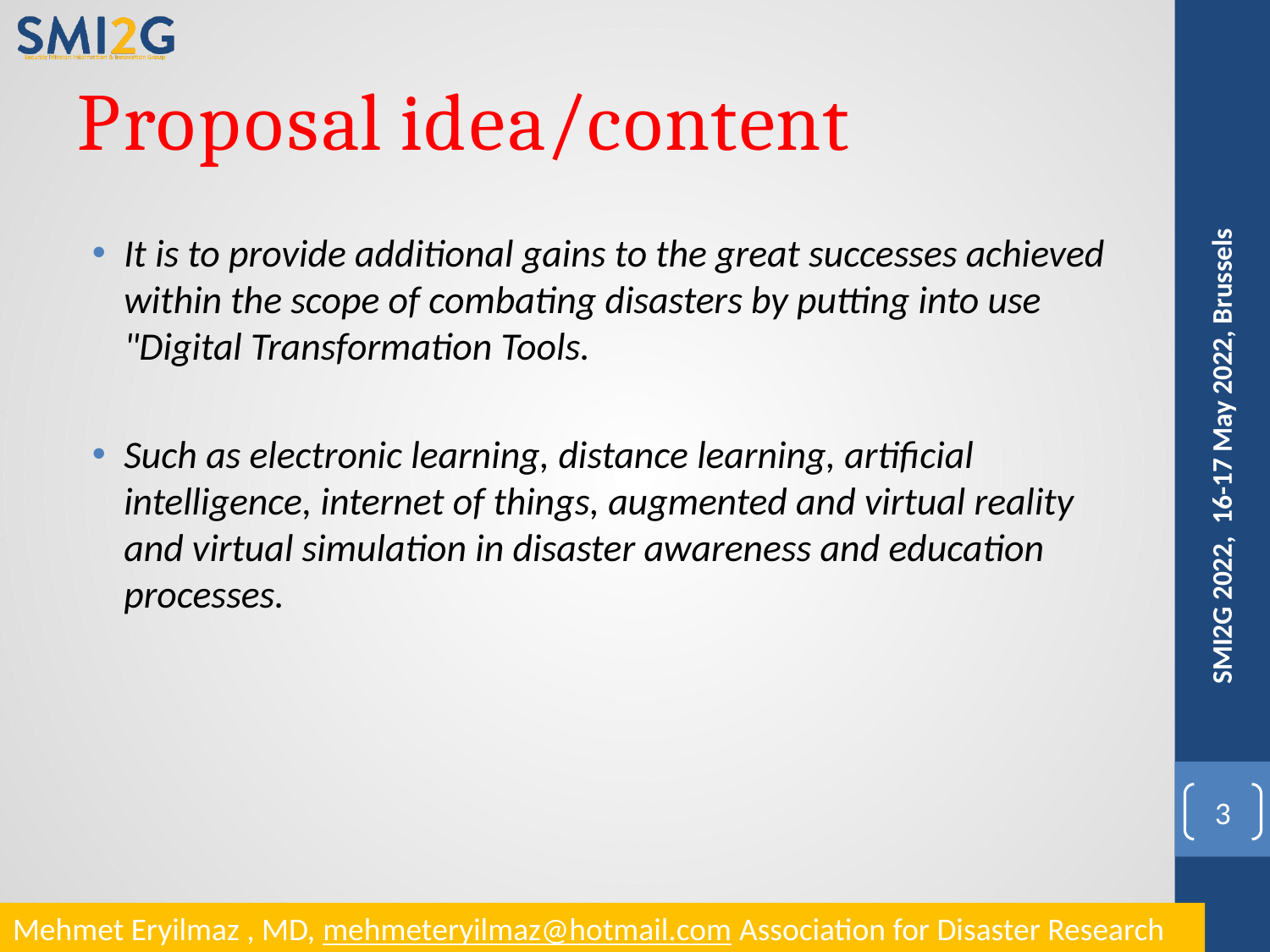

# Proposal idea/content
It is to provide additional gains to the great successes achieved within the scope of combating disasters by putting into use "Digital Transformation Tools.

Such as electronic learning, distance learning, artificial intelligence, internet of things, augmented and virtual reality and virtual simulation in disaster awareness and education processes.
SMI2G 2022,  16-17 May 2022, Brussels
3
Mehmet Eryilmaz , MD, mehmeteryilmaz@hotmail.com Association for Disaster Research